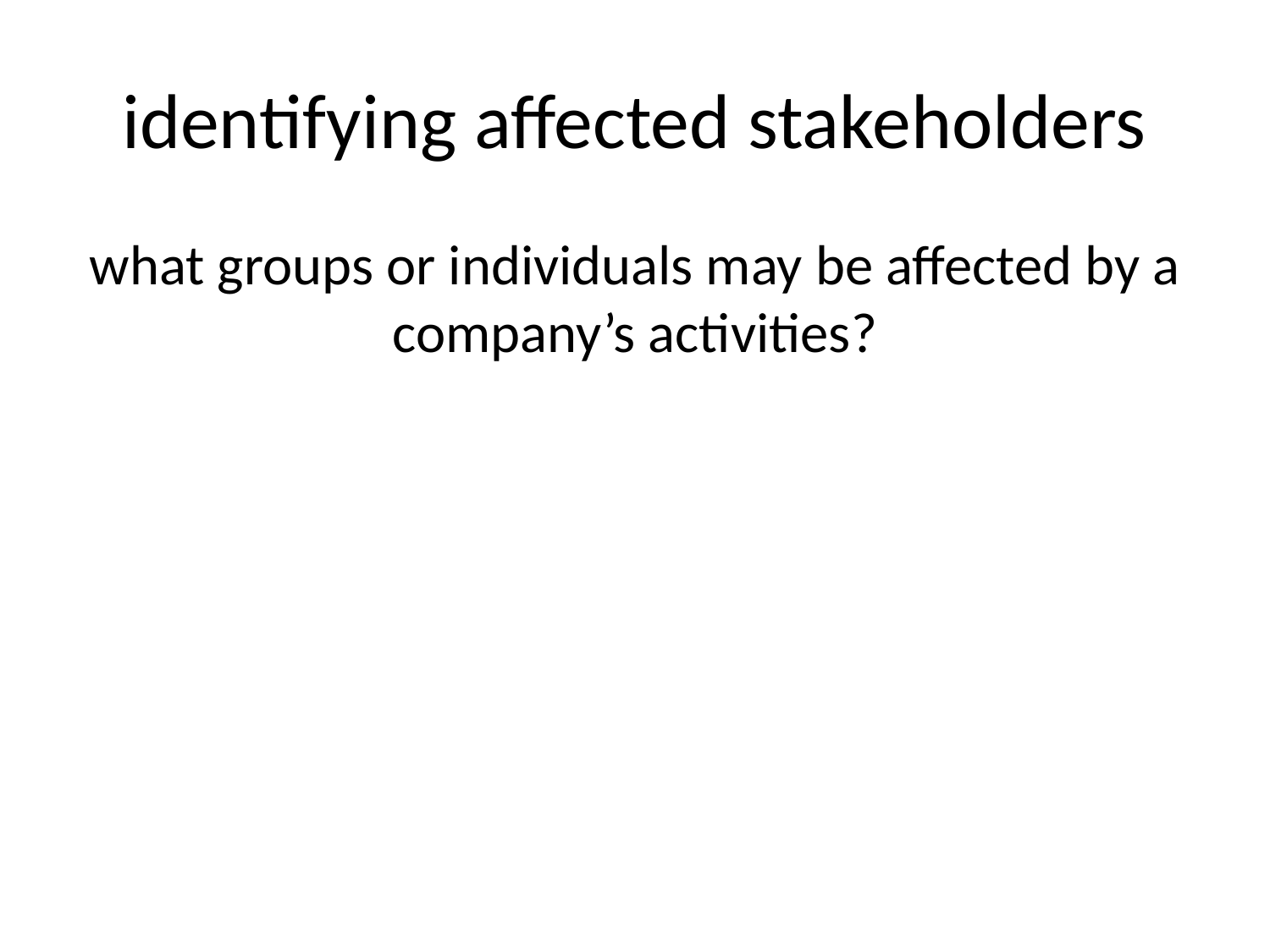

# identifying affected stakeholders
what groups or individuals may be affected by a company’s activities?